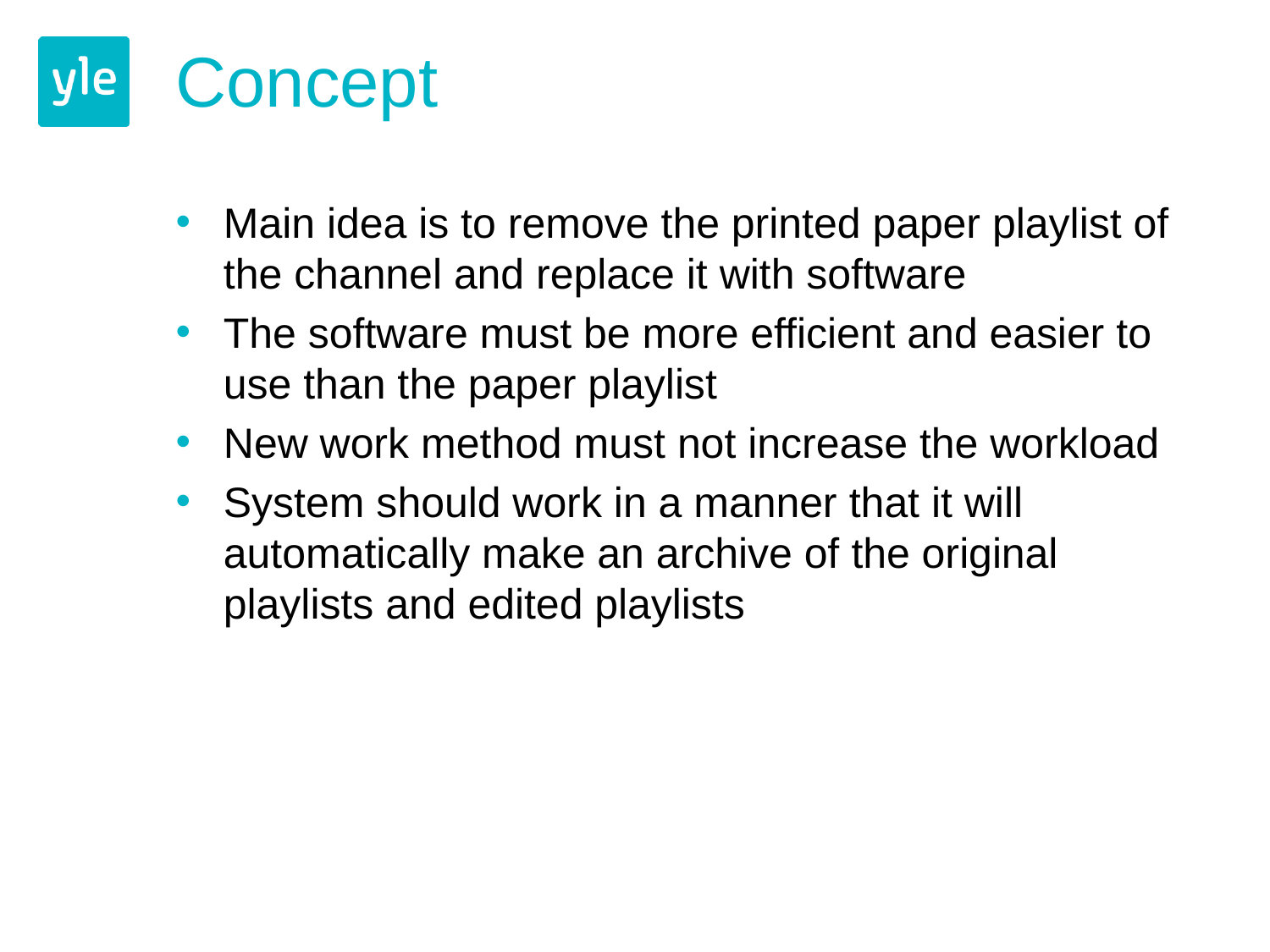

# Concept
Main idea is to remove the printed paper playlist of the channel and replace it with software
The software must be more efficient and easier to use than the paper playlist
New work method must not increase the workload
System should work in a manner that it will automatically make an archive of the original playlists and edited playlists